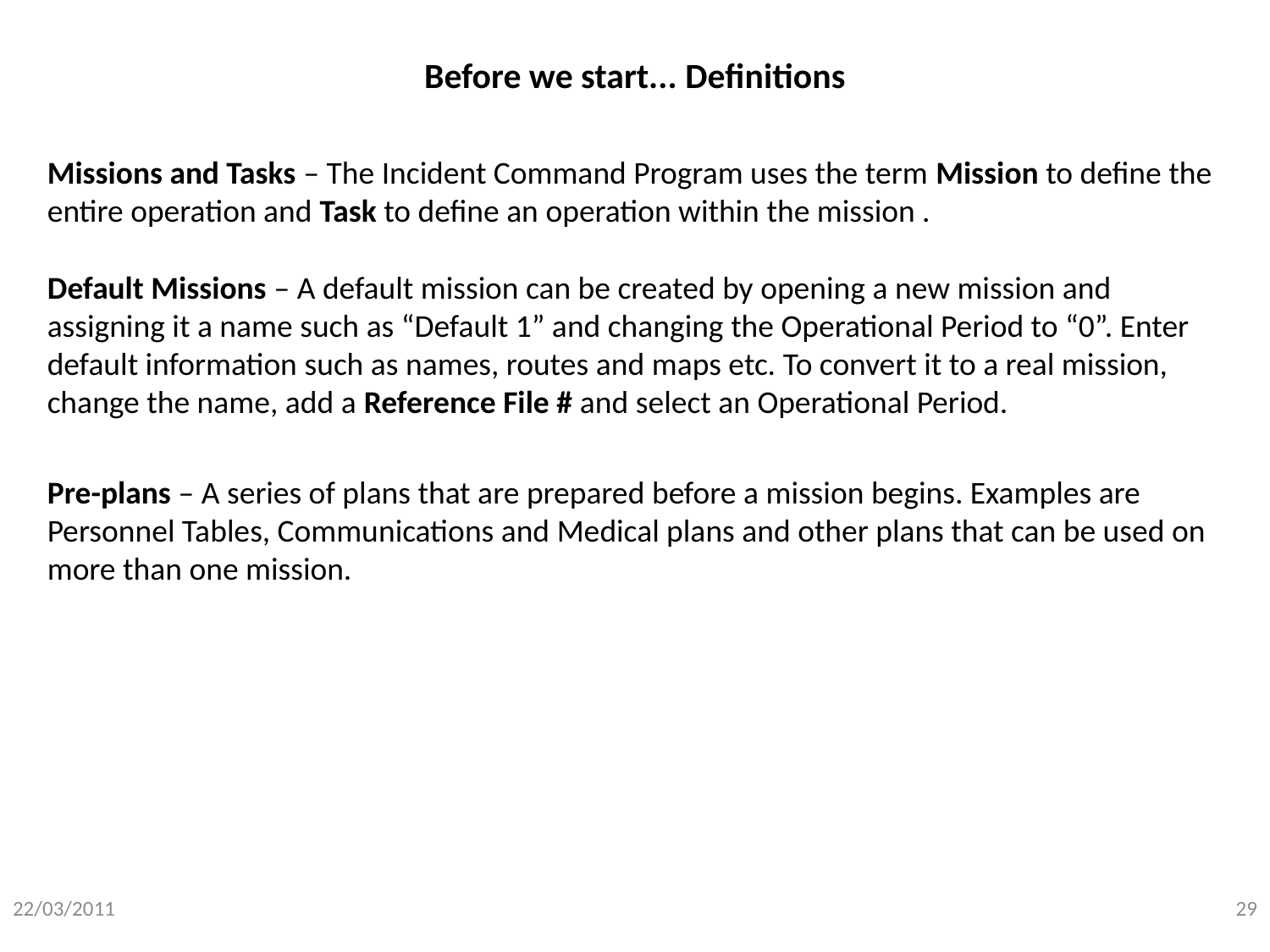

# Before we start... Definitions
Missions and Tasks – The Incident Command Program uses the term Mission to define the entire operation and Task to define an operation within the mission .
Default Missions – A default mission can be created by opening a new mission and assigning it a name such as “Default 1” and changing the Operational Period to “0”. Enter default information such as names, routes and maps etc. To convert it to a real mission, change the name, add a Reference File # and select an Operational Period.
Pre-plans – A series of plans that are prepared before a mission begins. Examples are Personnel Tables, Communications and Medical plans and other plans that can be used on more than one mission.

22/03/2011
29